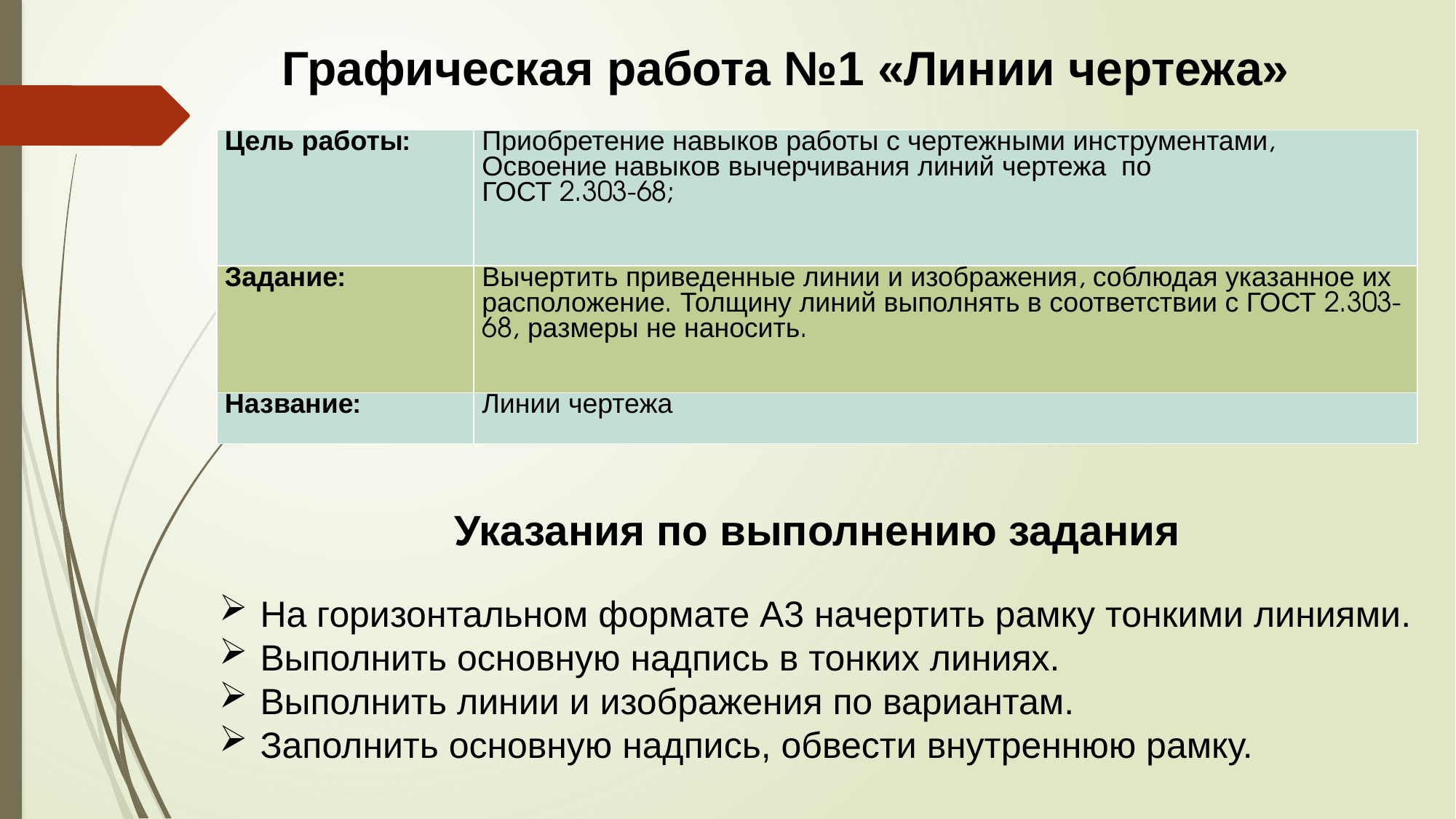

# Графическая работа №1 «Линии чертежа»
| Цель работы: | Приобретение навыков работы с чертежными инструментами, Освоение навыков вычерчивания линий чертежа по ГОСТ 2.303-68; |
| --- | --- |
| Задание: | Вычертить приведенные линии и изображения, соблюдая указанное их расположение. Толщину линий выполнять в соответствии с ГОСТ 2.303-68, размеры не наносить. |
| Название: | Линии чертежа |
Указания по выполнению задания

На горизонтальном формате А3 начертить рамку тонкими линиями.
Выполнить основную надпись в тонких линиях.
Выполнить линии и изображения по вариантам.
Заполнить основную надпись, обвести внутреннюю рамку.